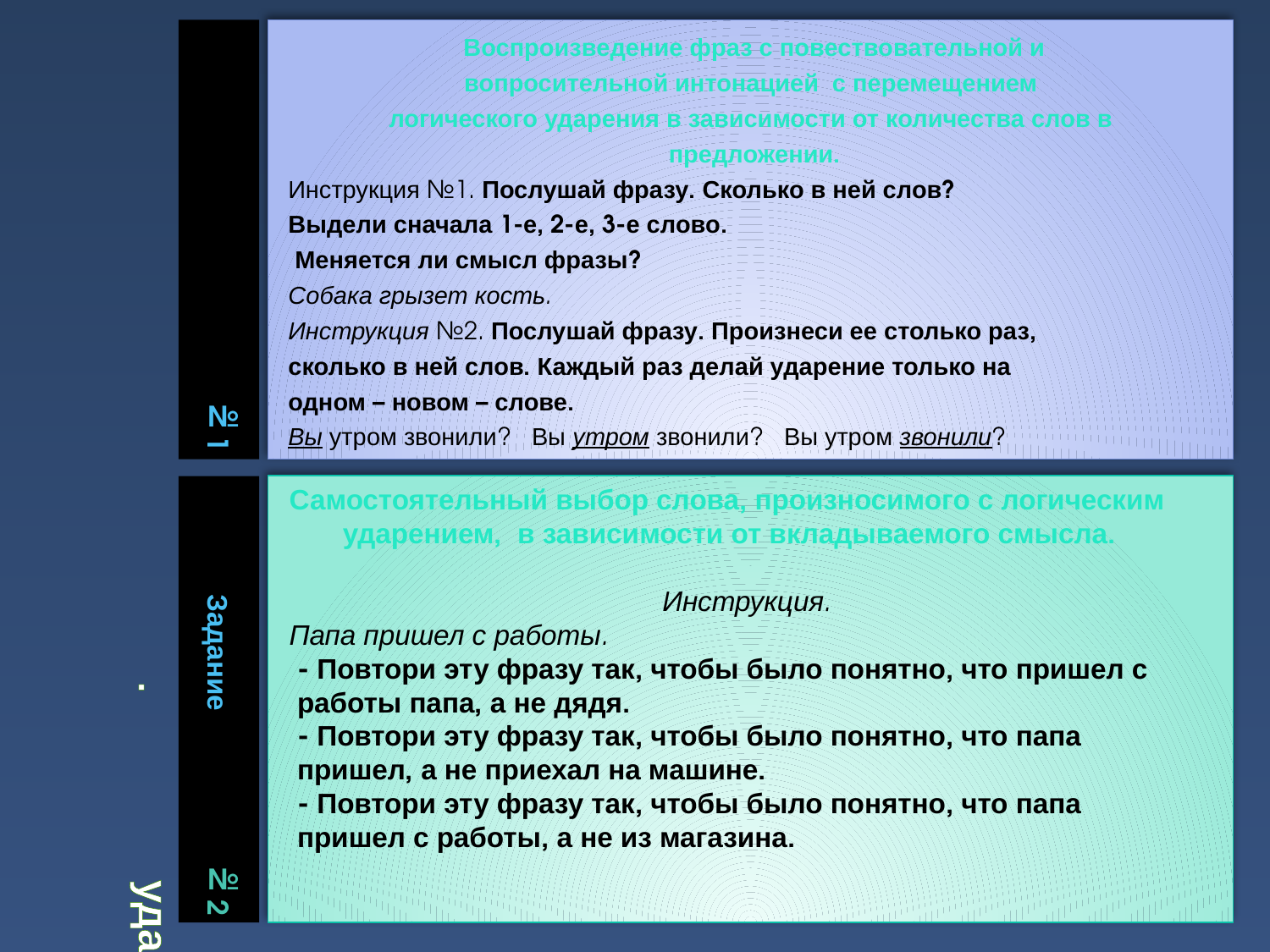

Задание  №1
Воспроизведение фраз с повествовательной и
вопросительной интонацией  с перемещением
логического ударения в зависимости от количества слов в
предложении.
Инструкция №1. Послушай фразу. Сколько в ней слов?
Выдели сначала 1-е, 2-е, 3-е слово.
 Меняется ли смысл фразы?
Собака грызет кость.
Инструкция №2. Послушай фразу. Произнеси ее столько раз,
сколько в ней слов. Каждый раз делай ударение только на
одном – новом – слове.
Вы утром звонили?   Вы утром звонили?   Вы утром звонили?

# Воспроизведение логического ударения.
Самостоятельный выбор слова, произносимого с логическим ударением,  в зависимости от вкладываемого смысла.

Инструкция.
Папа пришел с работы.
 - Повтори эту фразу так, чтобы было понятно, что пришел с
 работы папа, а не дядя.
 - Повтори эту фразу так, чтобы было понятно, что папа
 пришел, а не приехал на машине.
 - Повтори эту фразу так, чтобы было понятно, что папа
 пришел с работы, а не из магазина.

Задание  №2